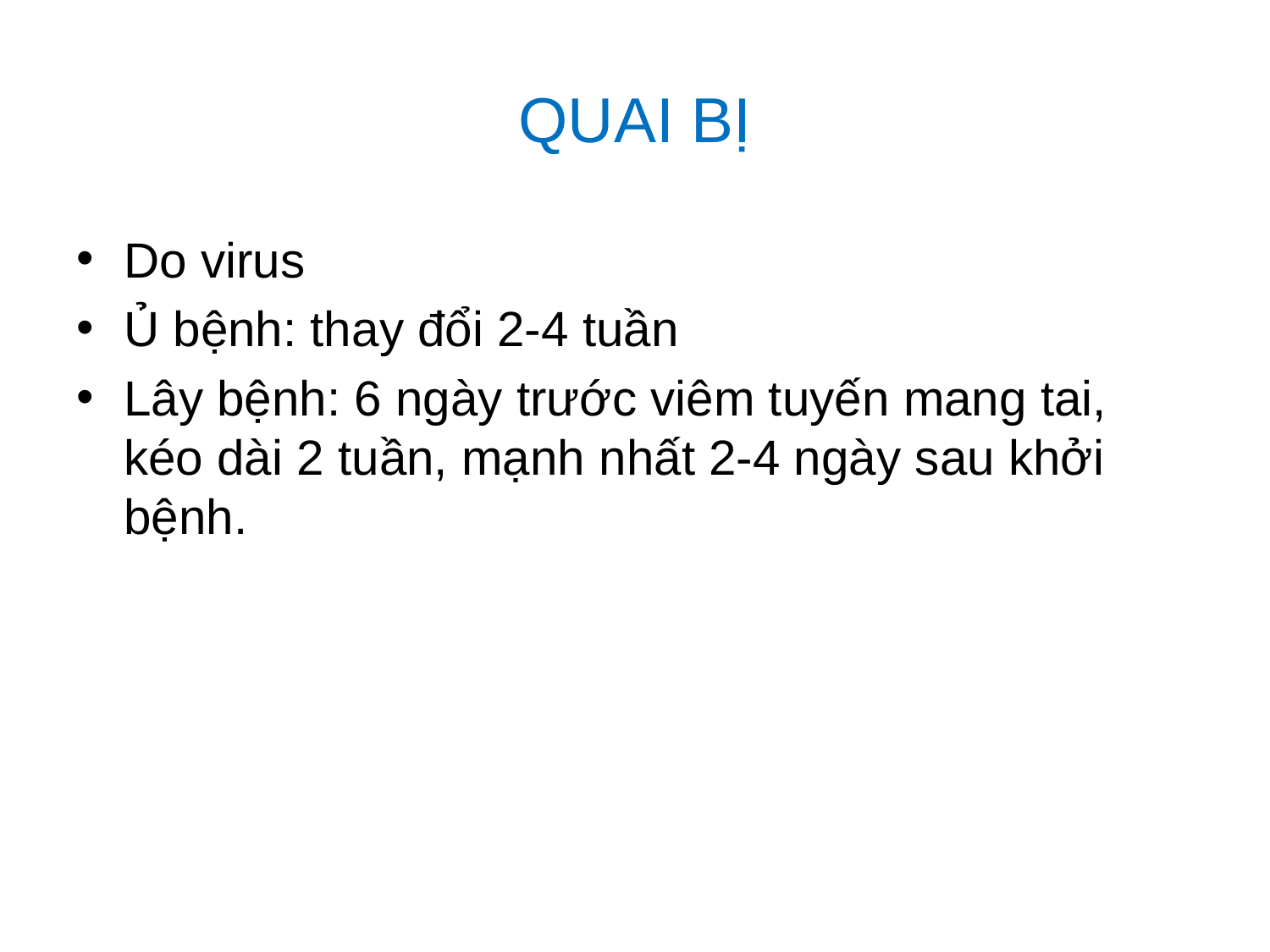

# QUAI BỊ
Do virus
Ủ bệnh: thay đổi 2-4 tuần
Lây bệnh: 6 ngày trước viêm tuyến mang tai, kéo dài 2 tuần, mạnh nhất 2-4 ngày sau khởi bệnh.